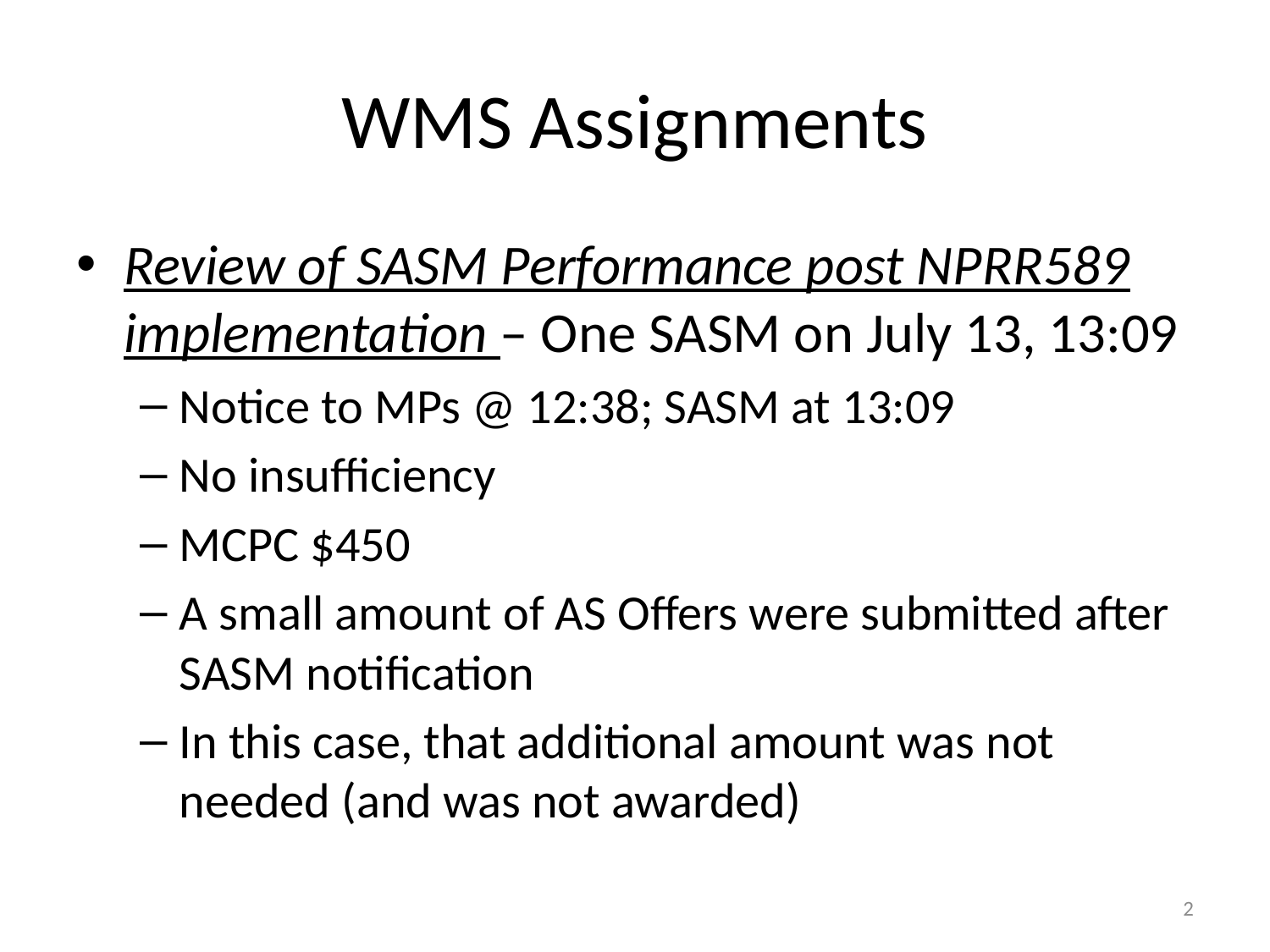

# WMS Assignments
Review of SASM Performance post NPRR589 implementation – One SASM on July 13, 13:09
Notice to MPs @ 12:38; SASM at 13:09
No insufficiency
MCPC $450
A small amount of AS Offers were submitted after SASM notification
In this case, that additional amount was not needed (and was not awarded)

2